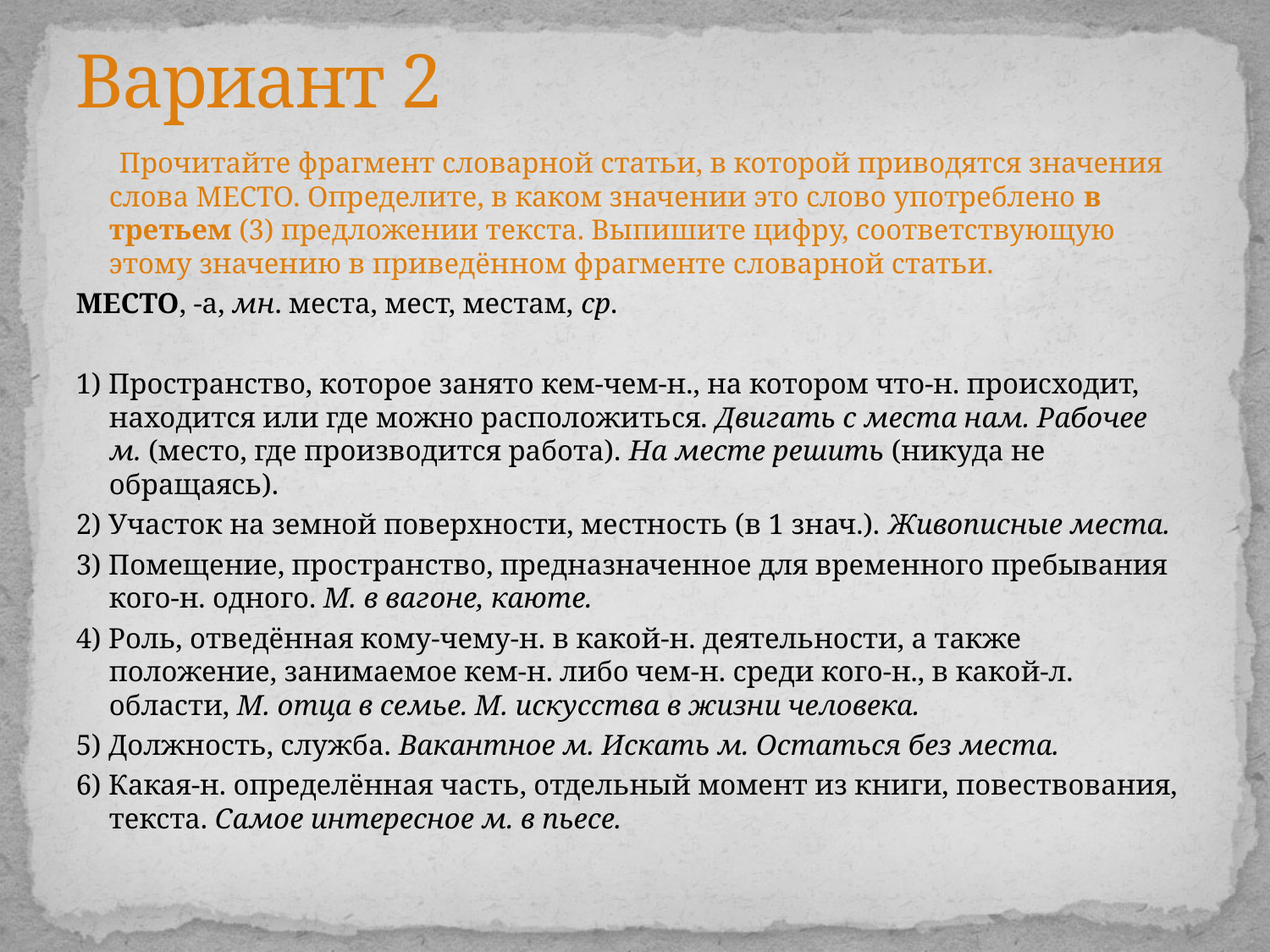

# Вариант 2
      Прочитайте фрагмент словарной статьи, в которой приводятся значения слова МЕСТО. Определите, в каком значении это слово употреблено в третьем (3) предложении текста. Выпишите цифру, соответствующую этому значению в приведённом фрагменте словарной статьи.
МЕСТО, -а, мн. места, мест, местам, ср.

1) Пространство, которое занято кем-чем-н., на котором что-н. происходит, находится или где можно расположиться. Двигать с места нам. Рабочее м. (место, где производится работа). На месте решить (никуда не обращаясь).
2) Участок на земной поверхности, местность (в 1 знач.). Живописные места.
3) Помещение, пространство, предназначенное для временного пребывания кого-н. одного. М. в вагоне, каюте.
4) Роль, отведённая кому-чему-н. в какой-н. деятельности, а также положение, занимаемое кем-н. либо чем-н. среди кого-н., в какой-л. области, М. отца в семье. М. искусства в жизни человека.
5) Должность, служба. Вакантное м. Искать м. Остаться без места.
6) Какая-н. определённая часть, отдельный момент из книги, повествования, текста. Самое интересное м. в пьесе.